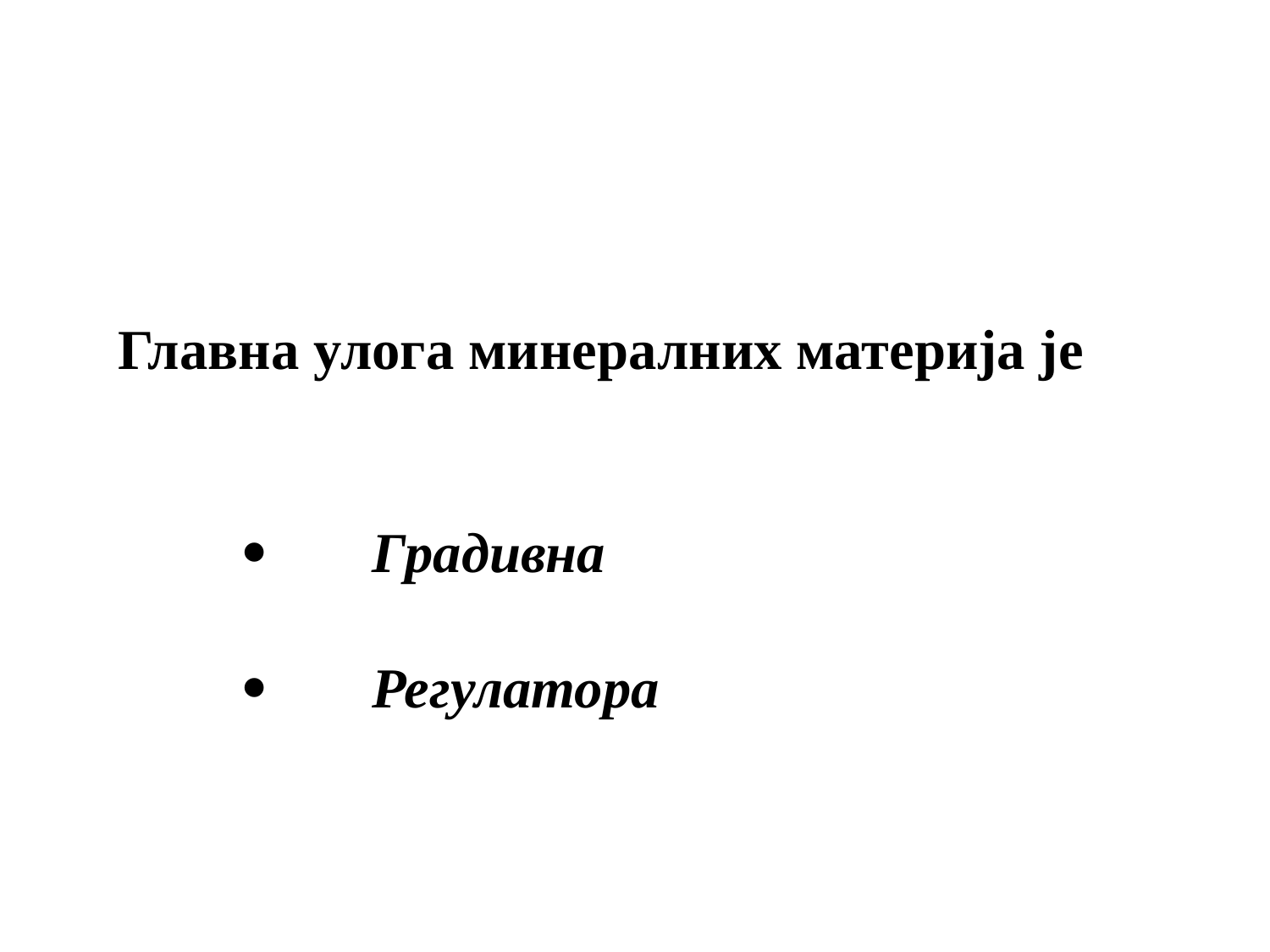

Главна улога минералних материја је

•	Градивна

•	Регулатора